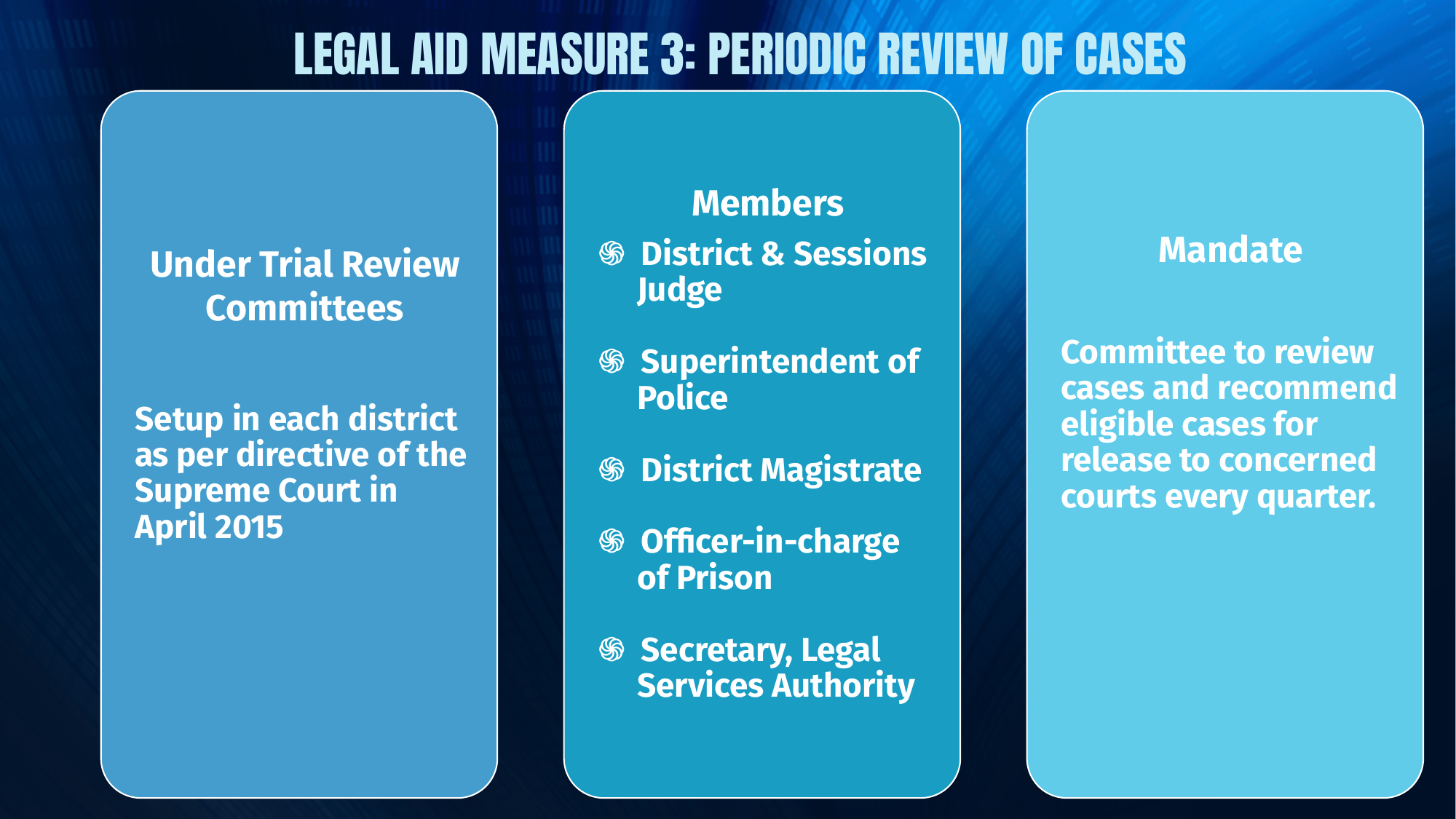

LEGAL AID MEASURE 3: PERIODIC REVIEW OF CASES
Under Trial Review Committees

Setup in each district as per directive of the Supreme Court in April 2015

Members
֍  District & Sessions
     Judge

֍  Superintendent of
     Police

֍  District Magistrate

֍  Officer-in-charge
     of Prison

֍  Secretary, Legal
     Services Authority
Mandate

Committee to review cases and recommend eligible cases for release to concerned courts every quarter.